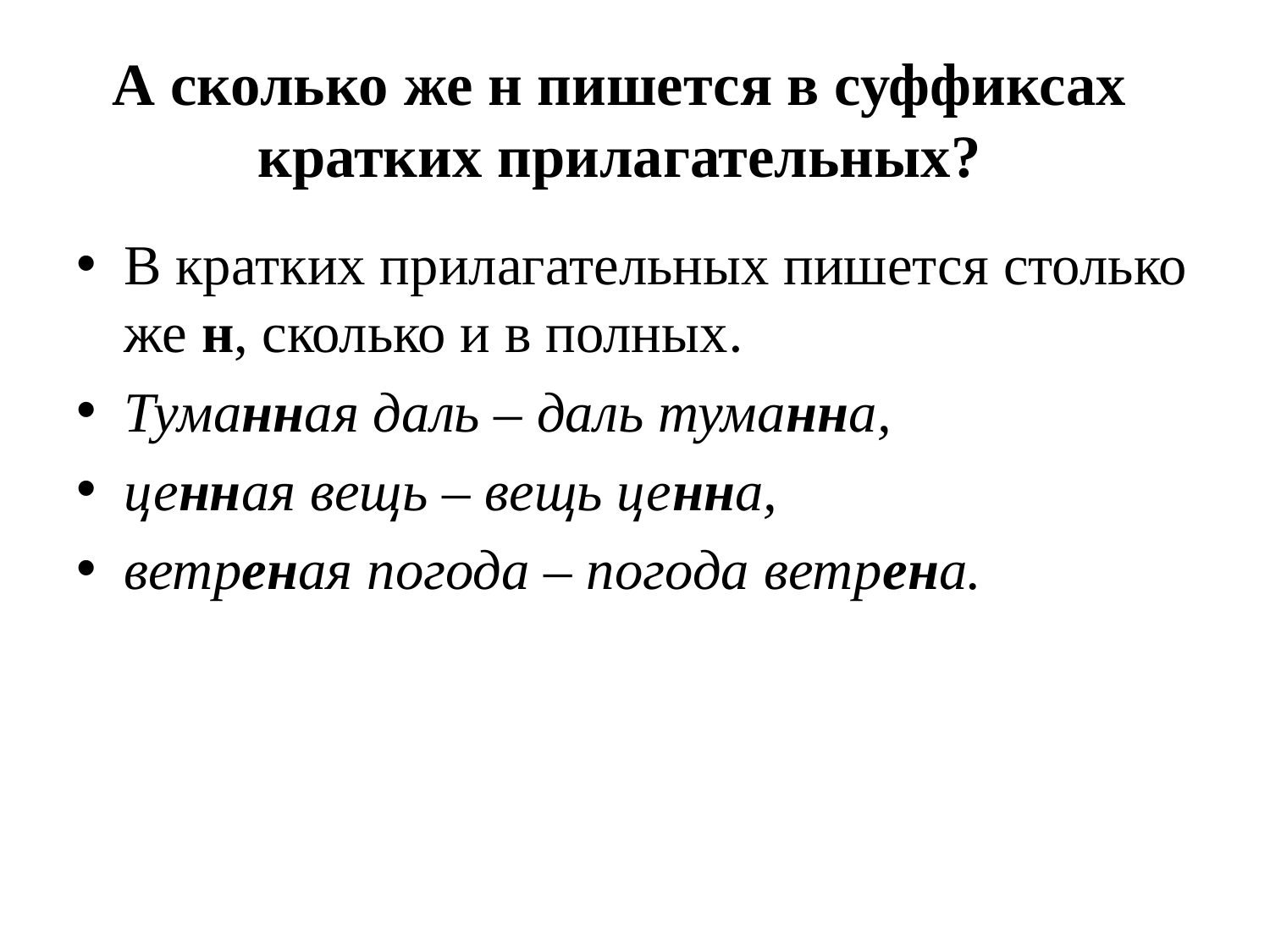

# А сколько же н пишется в суффиксах кратких прилагательных?
В кратких прилагательных пишется столько же н, сколько и в полных.
Туманная даль – даль туманна,
ценная вещь – вещь ценна,
ветреная погода – погода ветрена.